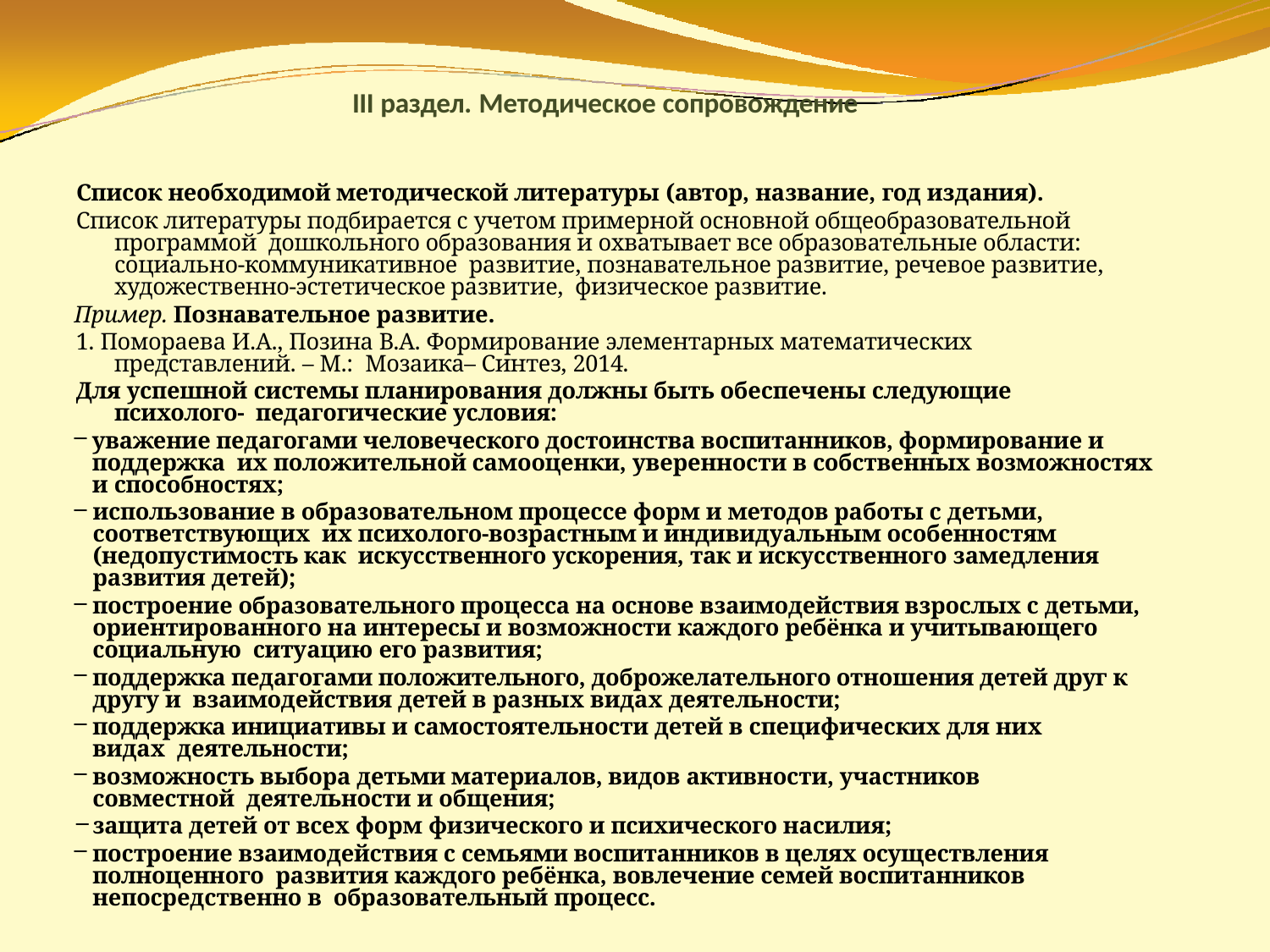

# III раздел. Методическое сопровождение
Список необходимой методической литературы (автор, название, год издания).
Список литературы подбирается с учетом примерной основной общеобразовательной программой  дошкольного образования и охватывает все образовательные области: социально-коммуникативное  развитие, познавательное развитие, речевое развитие, художественно-эстетическое развитие,  физическое развитие.
Пример. Познавательное развитие.
1. Помораева И.А., Позина В.А. Формирование элементарных математических представлений. – М.:  Мозаика– Синтез, 2014.
Для успешной системы планирования должны быть обеспечены следующие психолого-  педагогические условия:
уважение педагогами человеческого достоинства воспитанников, формирование и поддержка  их положительной самооценки, уверенности в собственных возможностях и способностях;
использование в образовательном процессе форм и методов работы с детьми, соответствующих  их психолого-возрастным и индивидуальным особенностям (недопустимость как  искусственного ускорения, так и искусственного замедления развития детей);
построение образовательного процесса на основе взаимодействия взрослых с детьми,  ориентированного на интересы и возможности каждого ребёнка и учитывающего социальную  ситуацию его развития;
поддержка педагогами положительного, доброжелательного отношения детей друг к другу и  взаимодействия детей в разных видах деятельности;
поддержка инициативы и самостоятельности детей в специфических для них видах  деятельности;
возможность выбора детьми материалов, видов активности, участников совместной  деятельности и общения;
защита детей от всех форм физического и психического насилия;
построение взаимодействия с семьями воспитанников в целях осуществления полноценного  развития каждого ребёнка, вовлечение семей воспитанников непосредственно в  образовательный процесс.